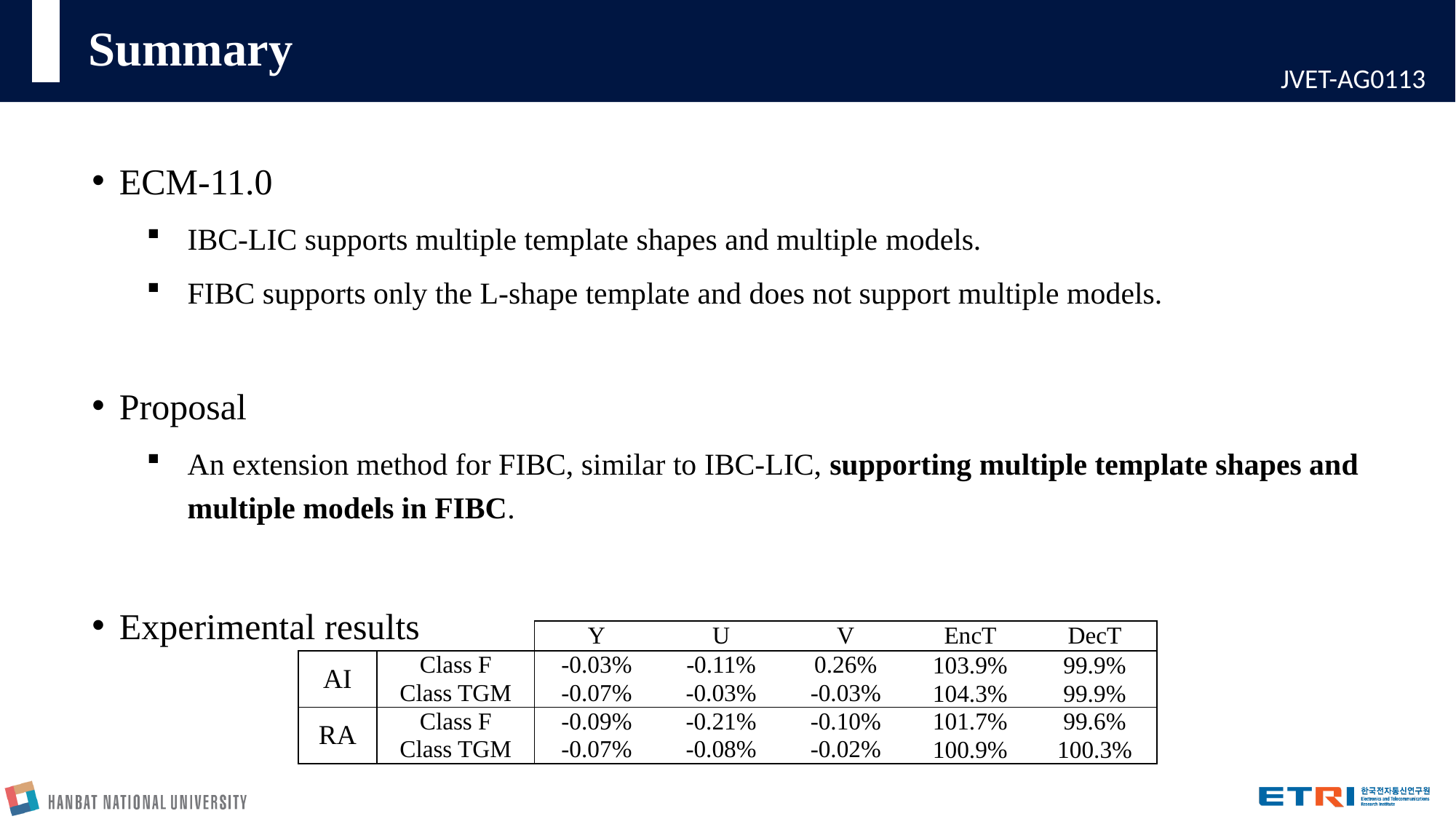

# Summary
ECM-11.0
IBC-LIC supports multiple template shapes and multiple models.
FIBC supports only the L-shape template and does not support multiple models.

Proposal
An extension method for FIBC, similar to IBC-LIC, supporting multiple template shapes and multiple models in FIBC.

Experimental results
|  |  | Y | U | V | EncT | DecT |
| --- | --- | --- | --- | --- | --- | --- |
| AI | Class F | -0.03% | -0.11% | 0.26% | 103.9% | 99.9% |
|  | Class TGM | -0.07% | -0.03% | -0.03% | 104.3% | 99.9% |
| RA | Class F | -0.09% | -0.21% | -0.10% | 101.7% | 99.6% |
|  | Class TGM | -0.07% | -0.08% | -0.02% | 100.9% | 100.3% |